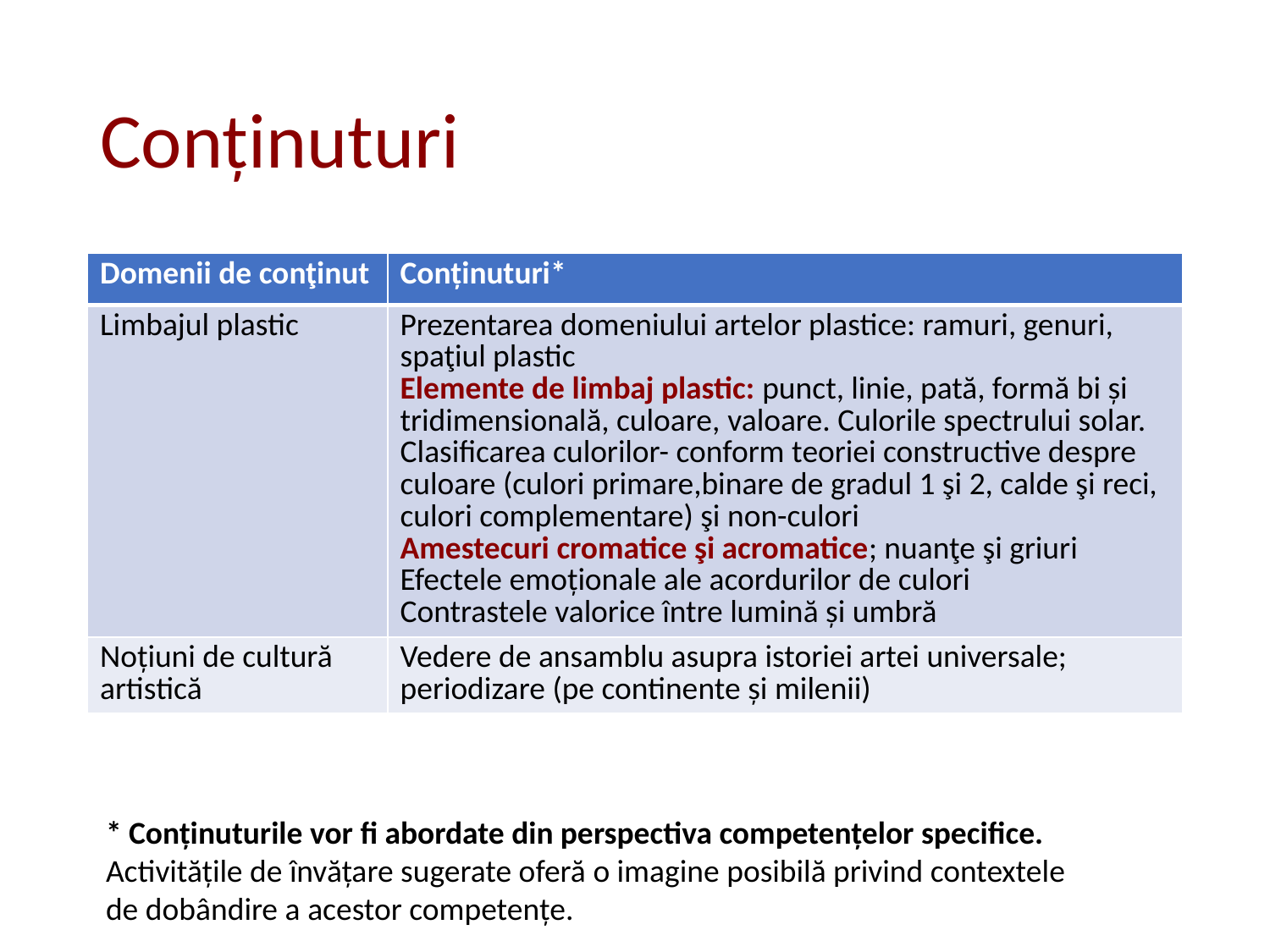

# Conținuturi
| Domenii de conţinut | Conținuturi\* |
| --- | --- |
| Limbajul plastic | Prezentarea domeniului artelor plastice: ramuri, genuri, spaţiul plastic Elemente de limbaj plastic: punct, linie, pată, formă bi și tridimensională, culoare, valoare. Culorile spectrului solar. Clasificarea culorilor- conform teoriei constructive despre culoare (culori primare,binare de gradul 1 şi 2, calde şi reci, culori complementare) şi non-culori Amestecuri cromatice şi acromatice; nuanţe şi griuri Efectele emoționale ale acordurilor de culori Contrastele valorice între lumină și umbră |
| Noțiuni de cultură artistică | Vedere de ansamblu asupra istoriei artei universale; periodizare (pe continente și milenii) |
* Conținuturile vor fi abordate din perspectiva competențelor specifice.
Activitățile de învățare sugerate oferă o imagine posibilă privind contextele
de dobândire a acestor competențe.